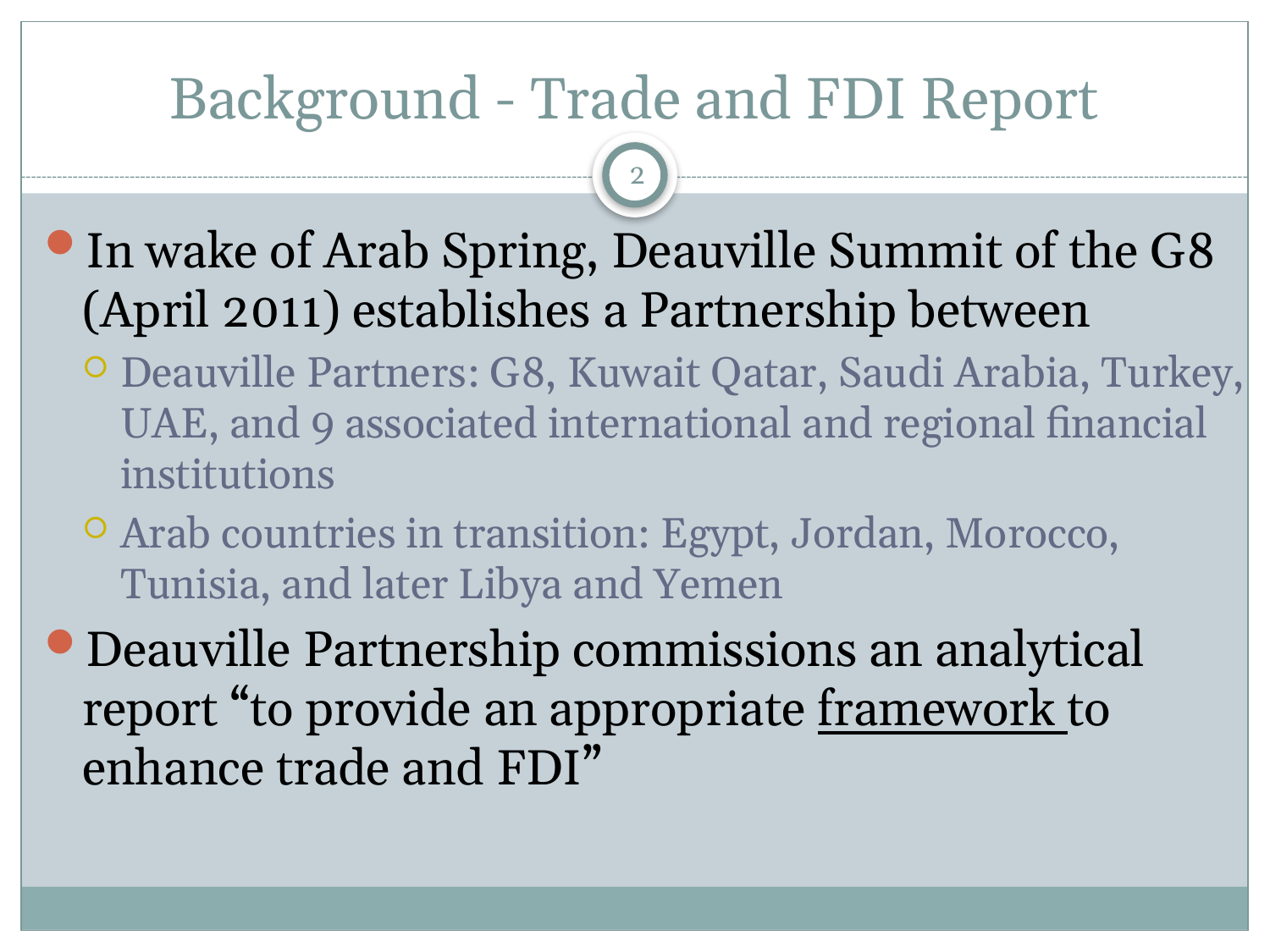

# Background - Trade and FDI Report
2
In wake of Arab Spring, Deauville Summit of the G8 (April 2011) establishes a Partnership between
Deauville Partners: G8, Kuwait Qatar, Saudi Arabia, Turkey, UAE, and 9 associated international and regional financial institutions
Arab countries in transition: Egypt, Jordan, Morocco, Tunisia, and later Libya and Yemen
Deauville Partnership commissions an analytical report “to provide an appropriate framework to enhance trade and FDI”